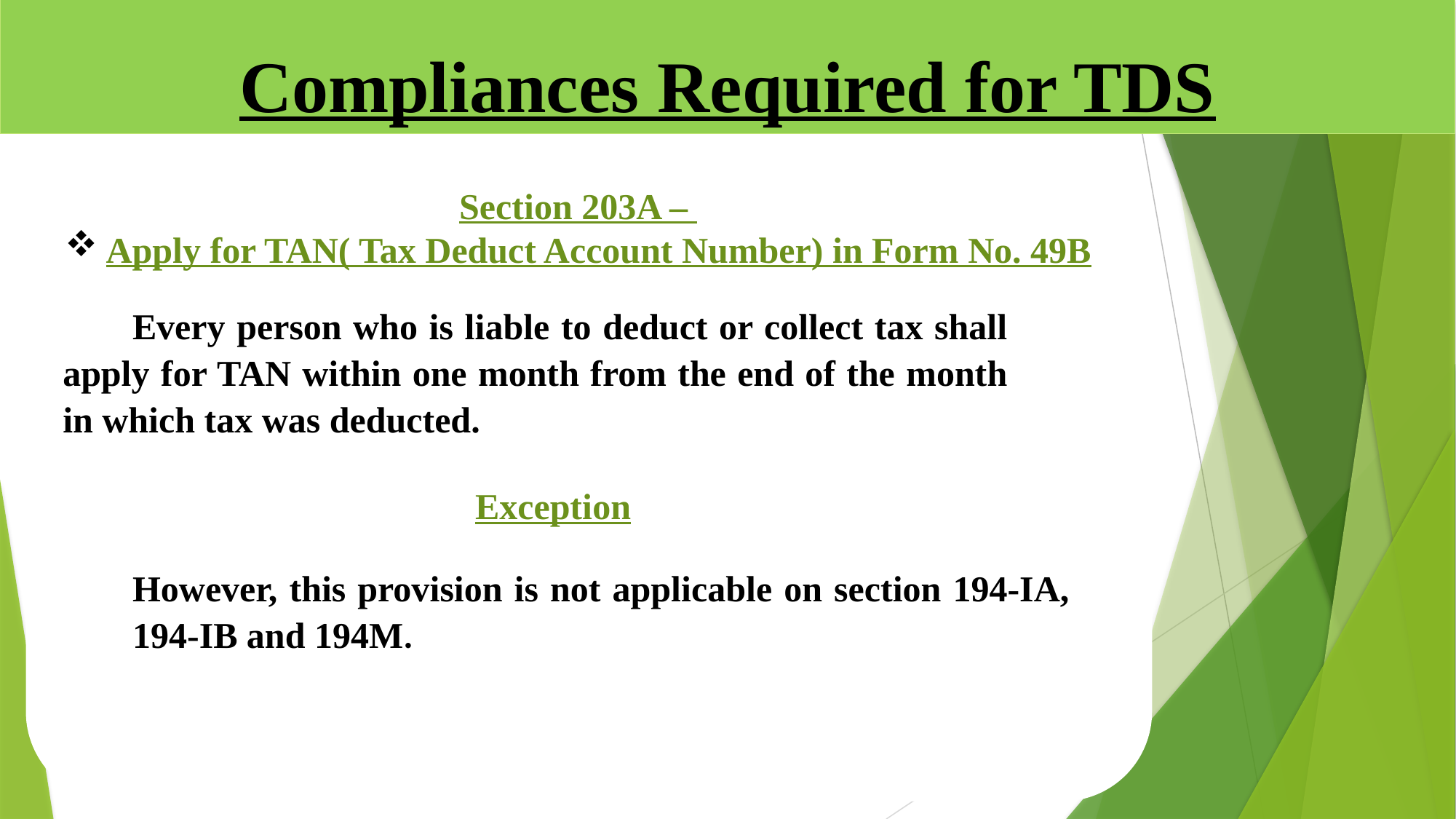

# Compliances Required for TDS
Section 203A –
Apply for TAN( Tax Deduct Account Number) in Form No. 49B
	Every person who is liable to deduct or collect tax shall 	apply for TAN within one month from the end of the month 	in which tax was deducted.

	However, this provision is not applicable on section 194-IA, 	194-IB and 194M.

Exception